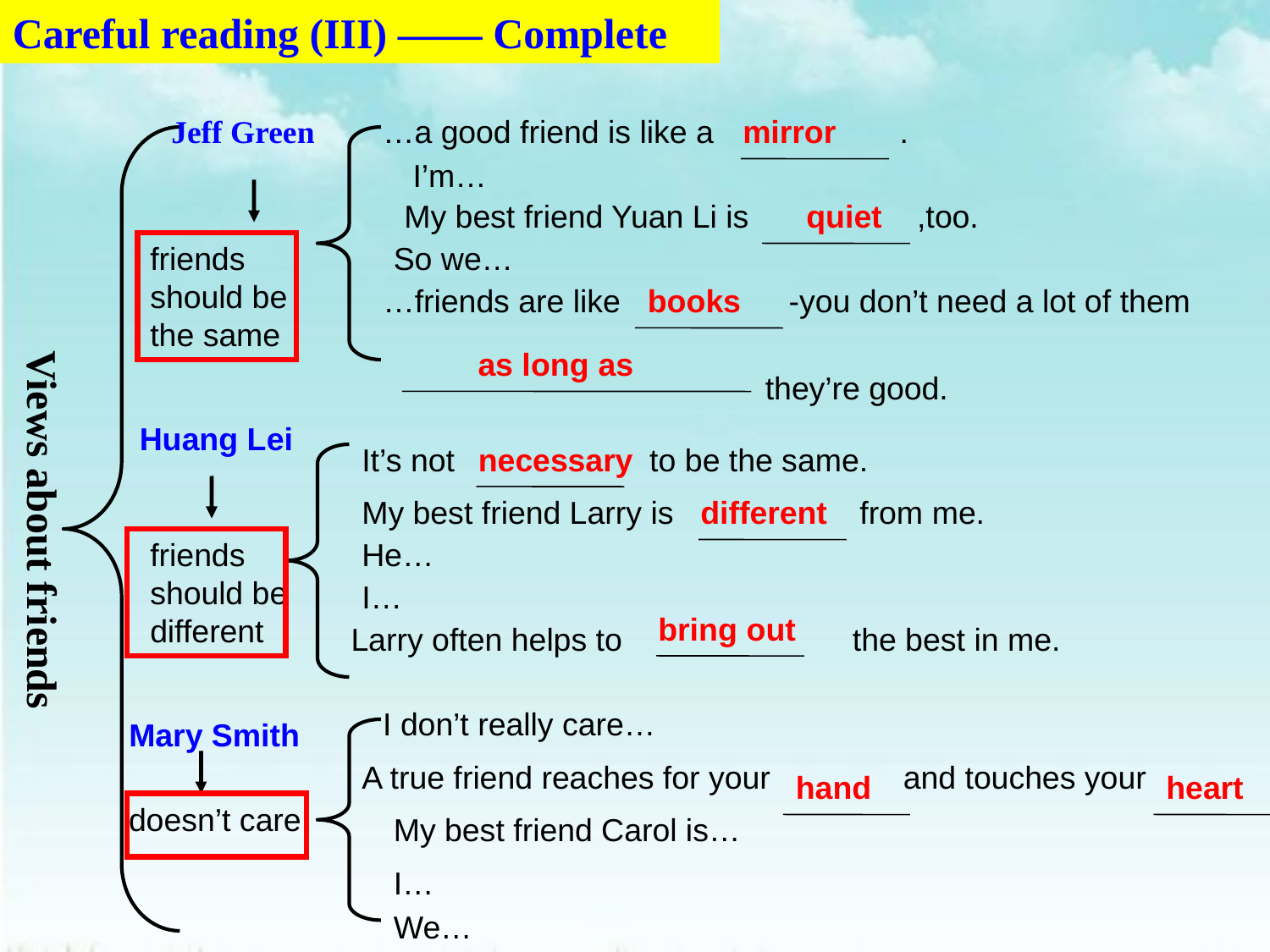

Careful reading (III) —— Complete
Jeff Green
…a good friend is like a                     .
mirror

I’m…

My best friend Yuan Li is                   ,too.
quiet
friends should be the same

So we…

…friends are like                   -you don’t need a lot of them
                                           they’re good.
books

Views about friends
as long as

Huang Lei
It’s not                      to be the same.
necessary

My best friend Larry is                     from me.

different

friends should be different
He…

I…
bring out
Larry often helps to                          the best in me.

I don’t really care…
Mary Smith

A true friend reaches for your               and touches your              .
hand
heart
doesn’t care

My best friend Carol is…

I…
We…